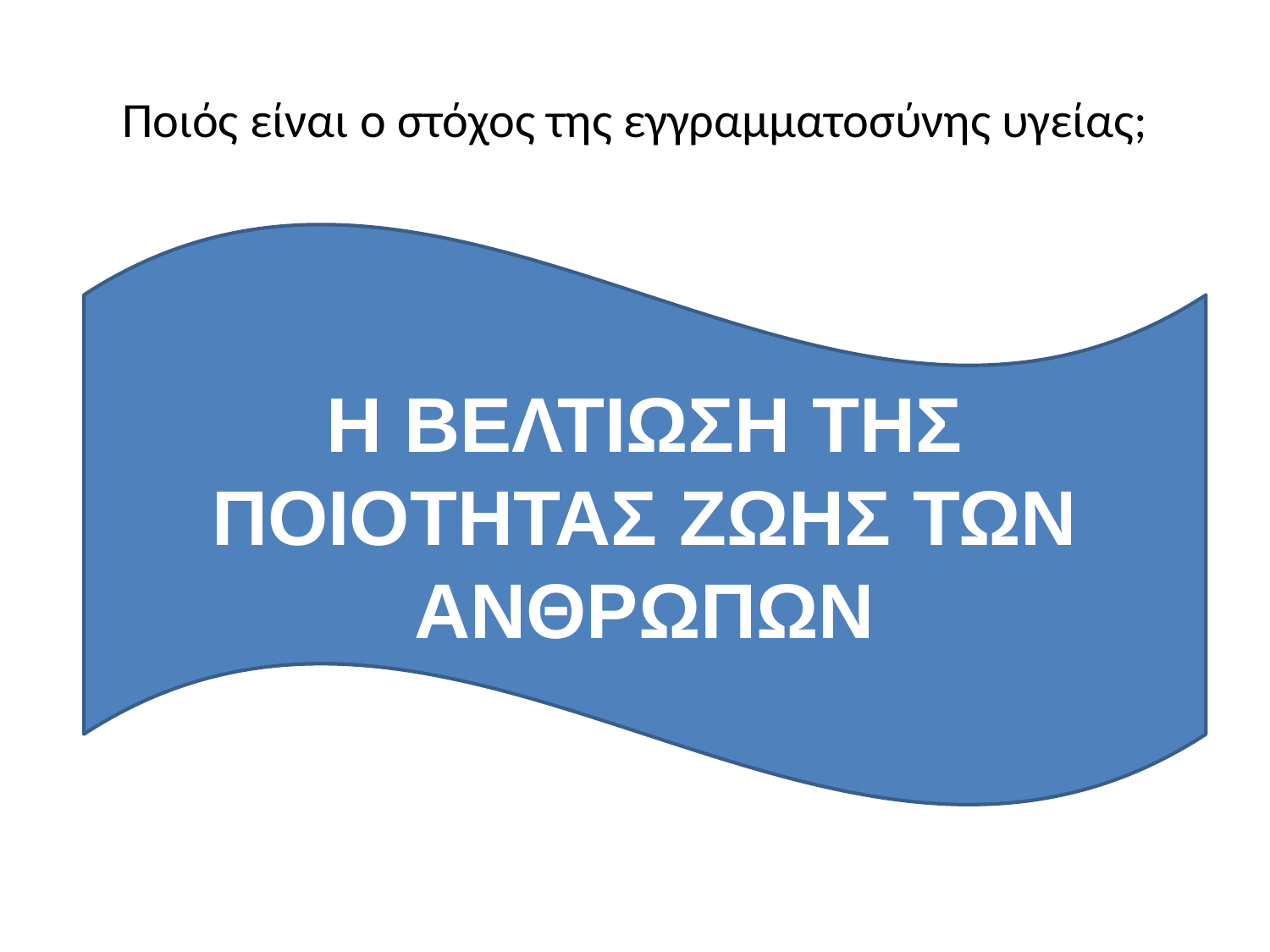

# Ποιός είναι ο στόχος της εγγραμματοσύνης υγείας;
Η ΒΕΛΤΙΩΣΗ ΤΗΣ ΠΟΙΟΤΗΤΑΣ ΖΩΗΣ ΤΩΝ ΑΝΘΡΩΠΩΝ